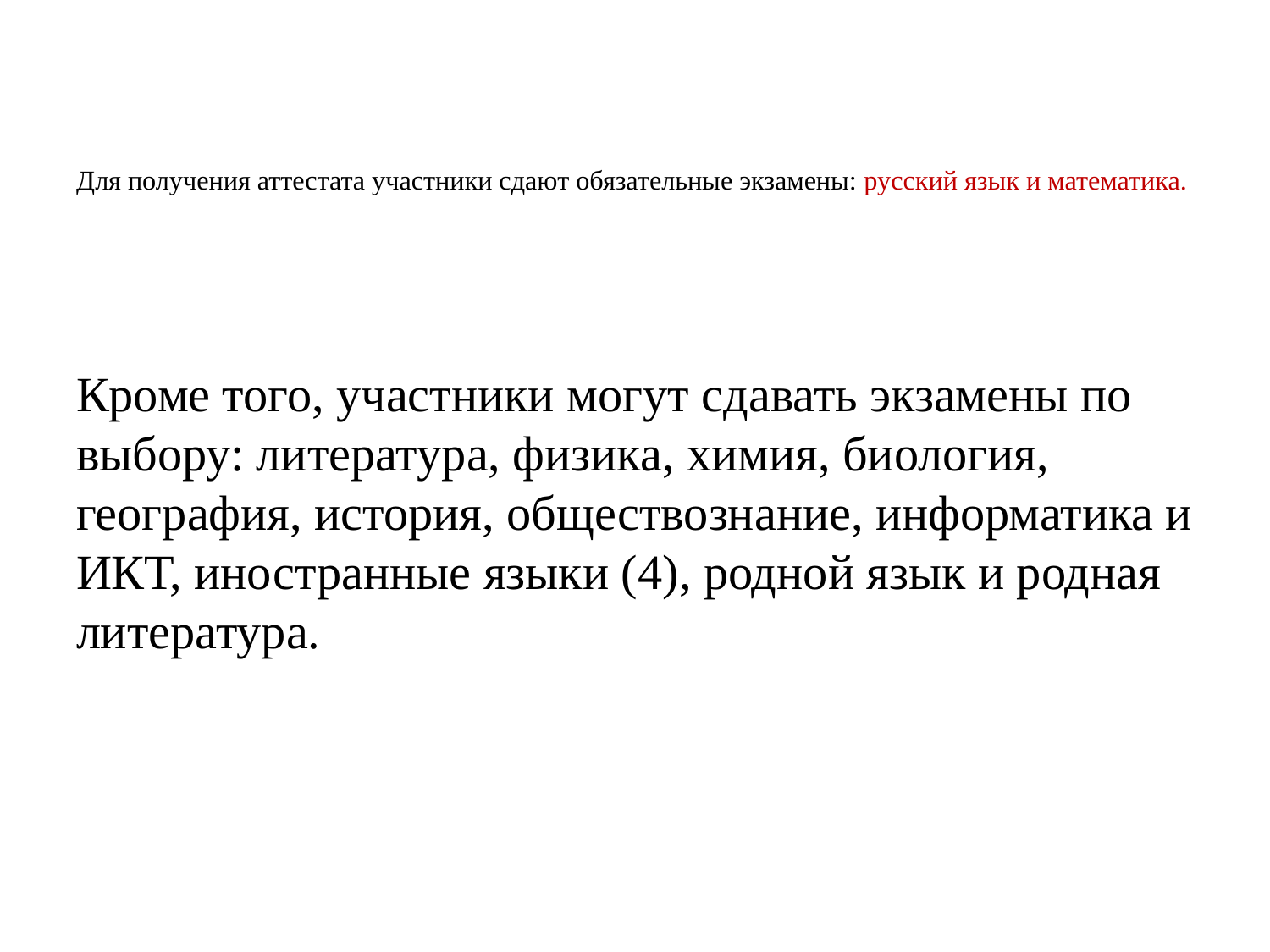

# Для получения аттестата участники сдают обязательные экзамены: русский язык и математика.
Кроме того, участники могут сдавать экзамены по выбору: литература, физика, химия, биология, география, история, обществознание, информатика и ИКТ, иностранные языки (4), родной язык и родная литература.